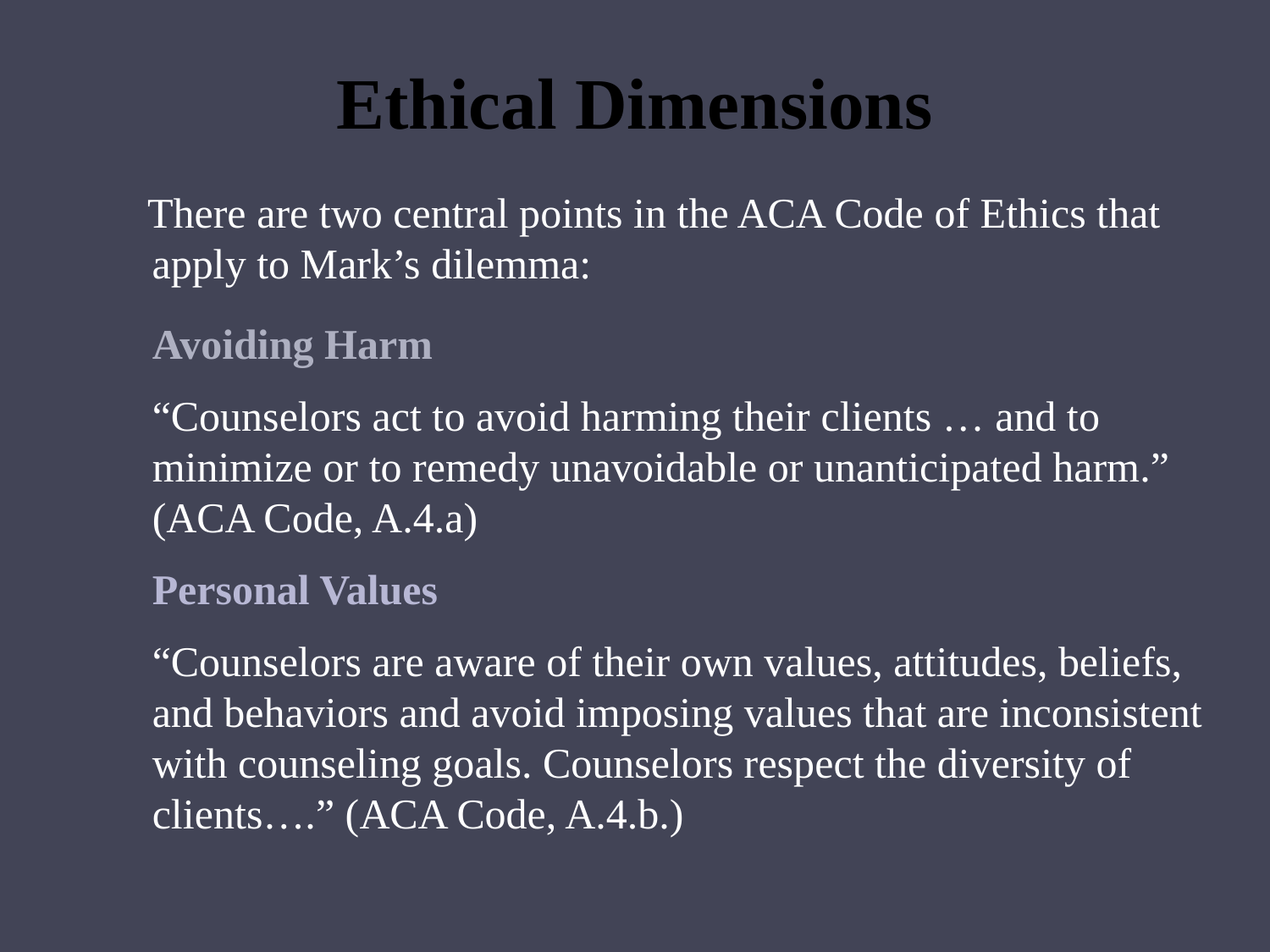

# Ethical Dimensions
There are two central points in the ACA Code of Ethics that apply to Mark’s dilemma:
	Avoiding Harm
“Counselors act to avoid harming their clients … and to minimize or to remedy unavoidable or unanticipated harm.” (ACA Code, A.4.a)
Personal Values
“Counselors are aware of their own values, attitudes, beliefs, and behaviors and avoid imposing values that are inconsistent with counseling goals. Counselors respect the diversity of clients….” (ACA Code, A.4.b.)